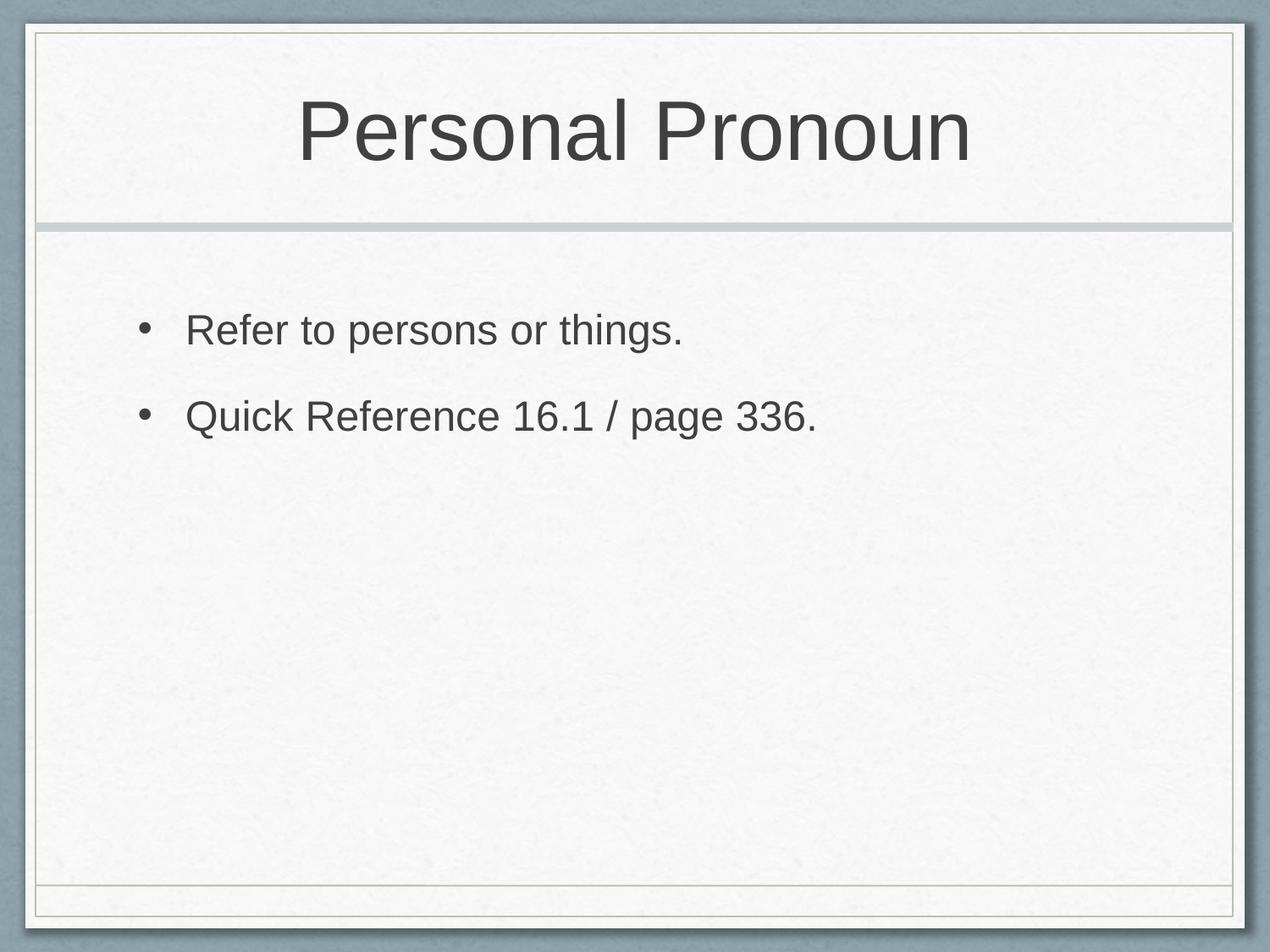

# Personal Pronoun
Refer to persons or things.
Quick Reference 16.1 / page 336.